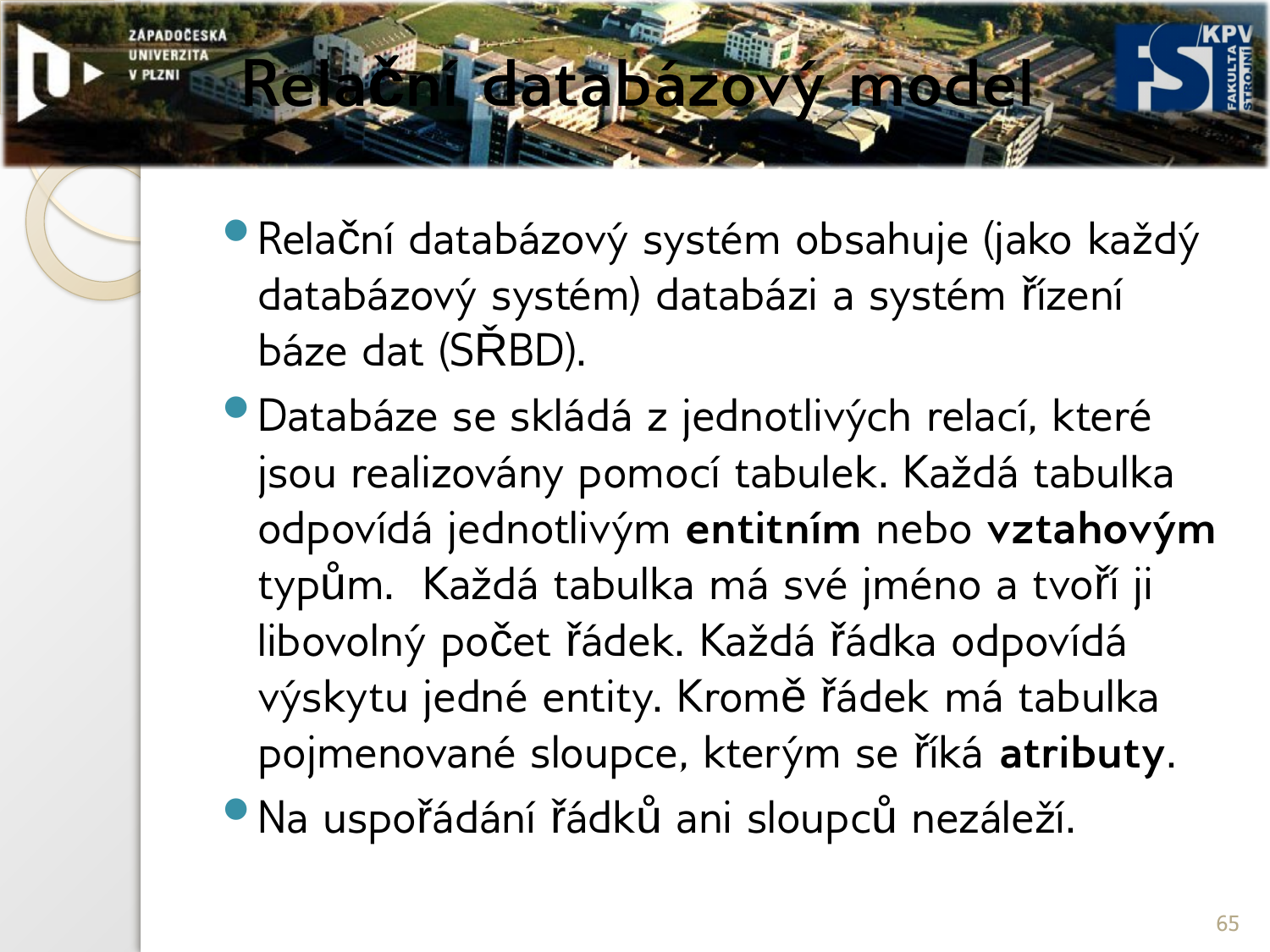

# Relační databázový model
Relační databázový systém obsahuje (jako každý databázový systém) databázi a systém řízení báze dat (SŘBD).
Databáze se skládá z jednotlivých relací, které jsou realizovány pomocí tabulek. Každá tabulka odpovídá jednotlivým entitním nebo vztahovým typům.  Každá tabulka má své jméno a tvoří ji libovolný počet řádek. Každá řádka odpovídá výskytu jedné entity. Kromě řádek má tabulka pojmenované sloupce, kterým se říká atributy.
Na uspořádání řádků ani sloupců nezáleží.

65